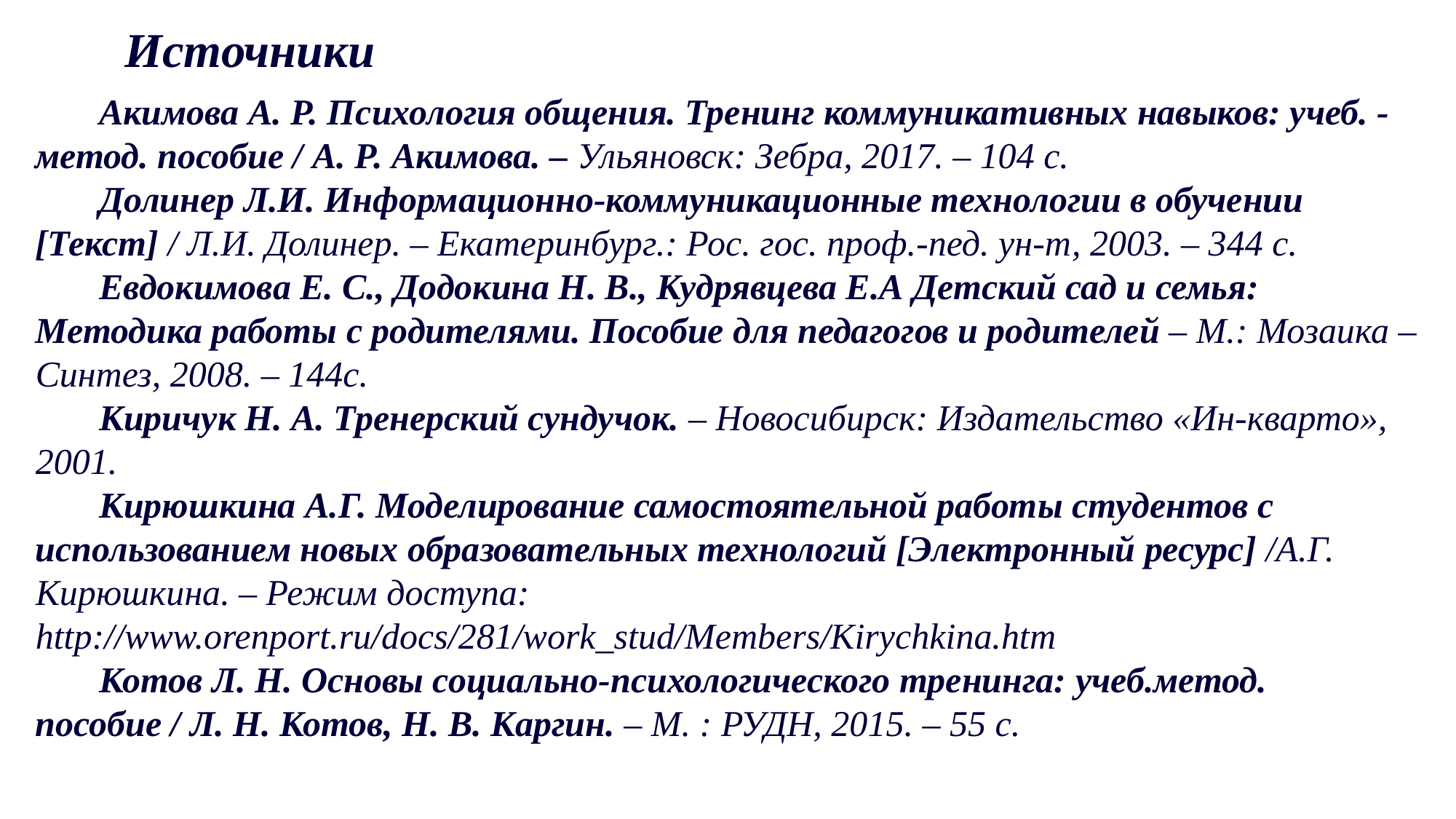

Источники
       Акимова А. Р. Психология общения. Тренинг коммуникативных навыков: учеб. -метод. пособие / А. Р. Акимова. – Ульяновск: Зебра, 2017. – 104 с.
       Долинер Л.И. Информационно-коммуникационные технологии в обучении [Текст] / Л.И. Долинер. – Екатеринбург.: Рос. гос. проф.-пед. ун-т, 2003. – 344 с.
       Евдокимова Е. С., Додокина Н. В., Кудрявцева Е.А Детский сад и семья: Методика работы с родителями. Пособие для педагогов и родителей – М.: Мозаика – Синтез, 2008. – 144с.
       Киричук Н. А. Тренерский сундучок. – Новосибирск: Издательство «Ин-кварто», 2001.
       Кирюшкина А.Г. Моделирование самостоятельной работы студентов с использованием новых образовательных технологий [Электронный ресурс] /А.Г. Кирюшкина. – Режим доступа: http://www.orenport.ru/docs/281/work_stud/Members/Kirychkina.htm
       Котов Л. Н. Основы социально-психологического тренинга: учеб.метод. пособие / Л. Н. Котов, Н. В. Каргин. – М. : РУДН, 2015. – 55 с.